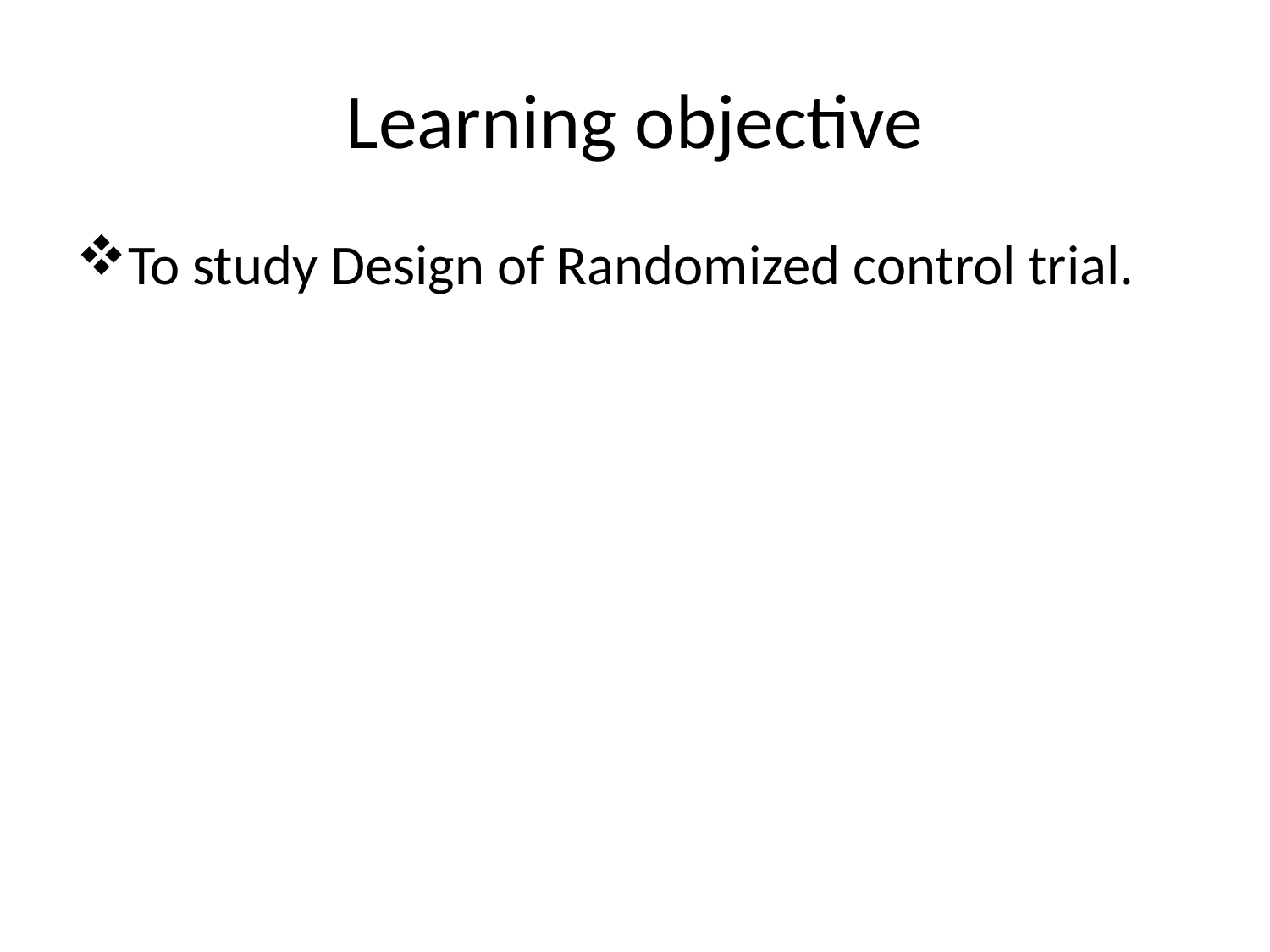

# Learning objective
To study Design of Randomized control trial.